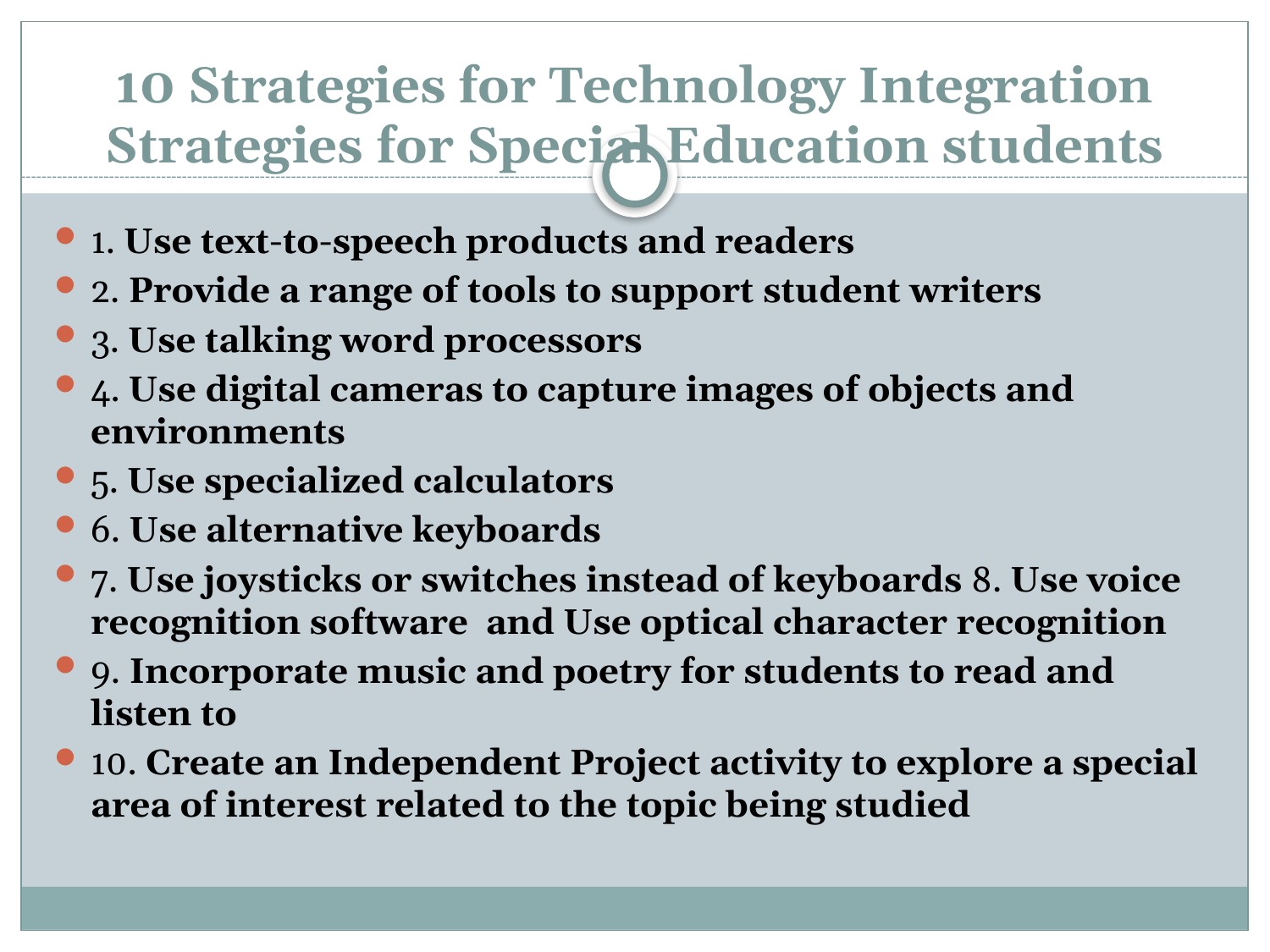

# 10 Strategies for Technology Integration Strategies for Special Education students
1. Use text-to-speech products and readers
2. Provide a range of tools to support student writers
3. Use talking word processors
4. Use digital cameras to capture images of objects and environments
5. Use specialized calculators
6. Use alternative keyboards
7. Use joysticks or switches instead of keyboards 8. Use voice recognition software  and Use optical character recognition
9. Incorporate music and poetry for students to read and listen to
10. Create an Independent Project activity to explore a special area of interest related to the topic being studied